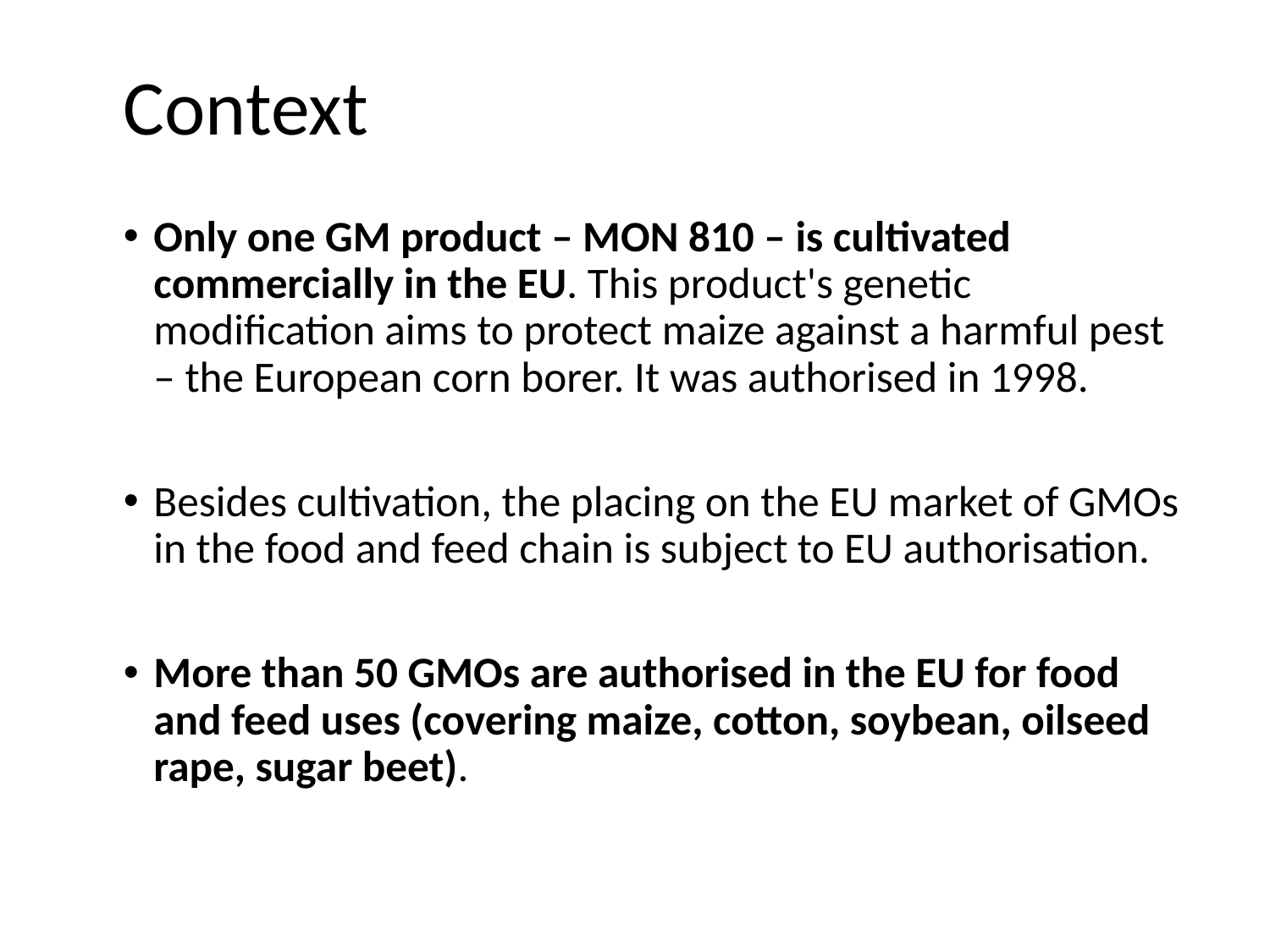

Context
Only one GM product – MON 810 – is cultivated commercially in the EU. This product's genetic modification aims to protect maize against a harmful pest – the European corn borer. It was authorised in 1998.

Besides cultivation, the placing on the EU market of GMOs in the food and feed chain is subject to EU authorisation.

More than 50 GMOs are authorised in the EU for food and feed uses (covering maize, cotton, soybean, oilseed rape, sugar beet).